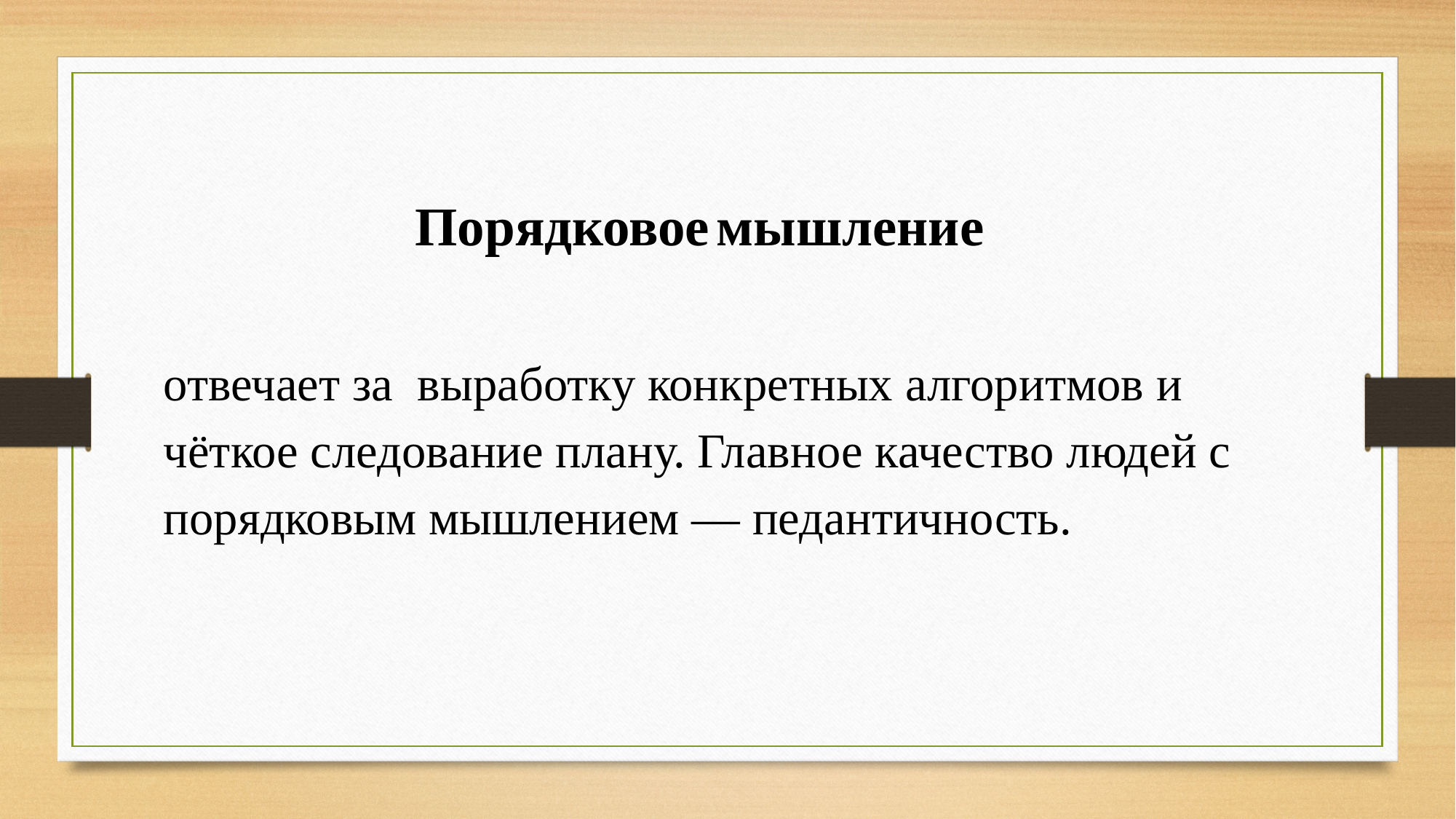

Порядковое мышление
отвечает за  выработку конкретных алгоритмов и чёткое следование плану. Главное качество людей с порядковым мышлением — педантичность.